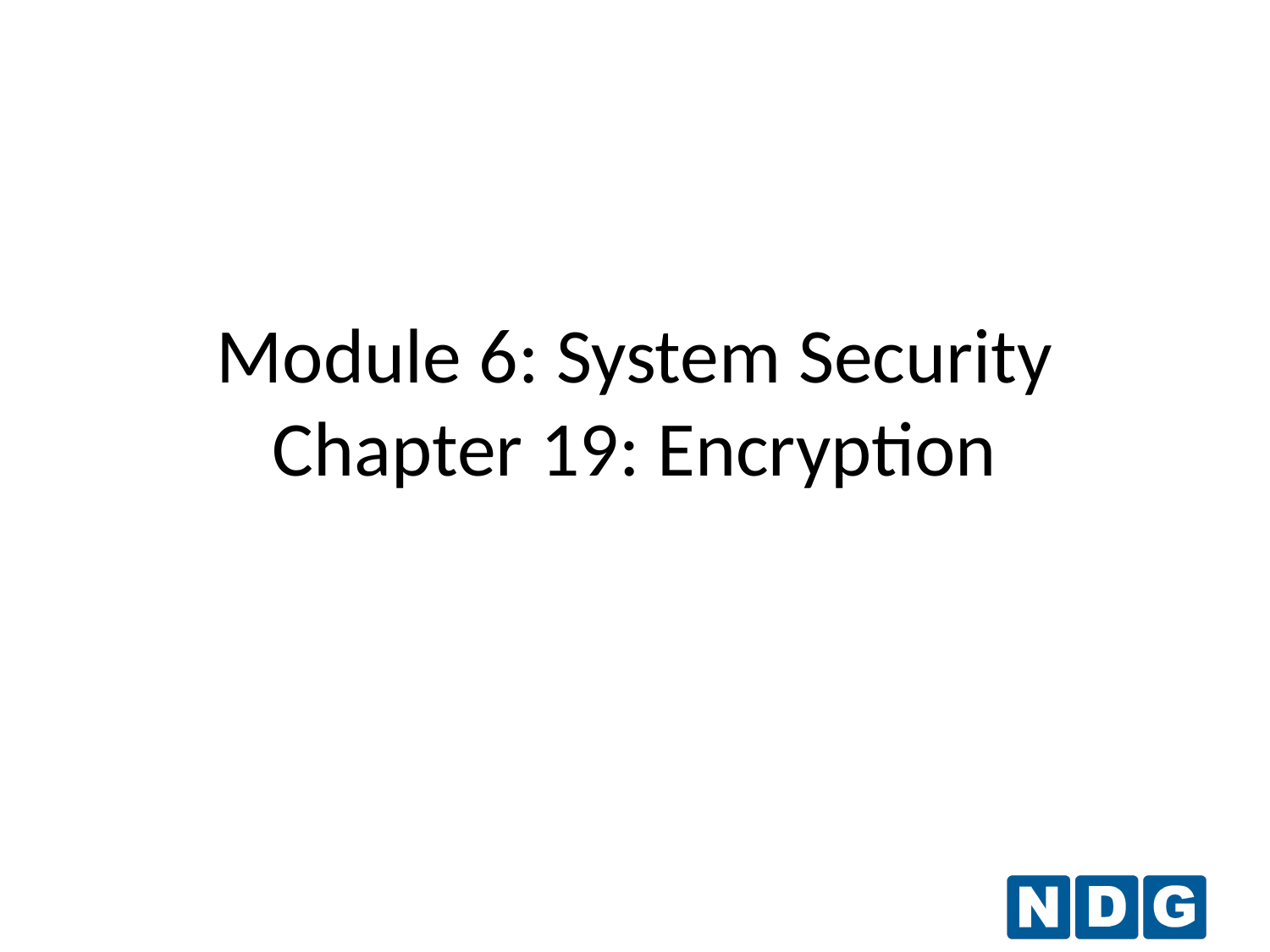

# Module 6: System Security Chapter 19: Encryption